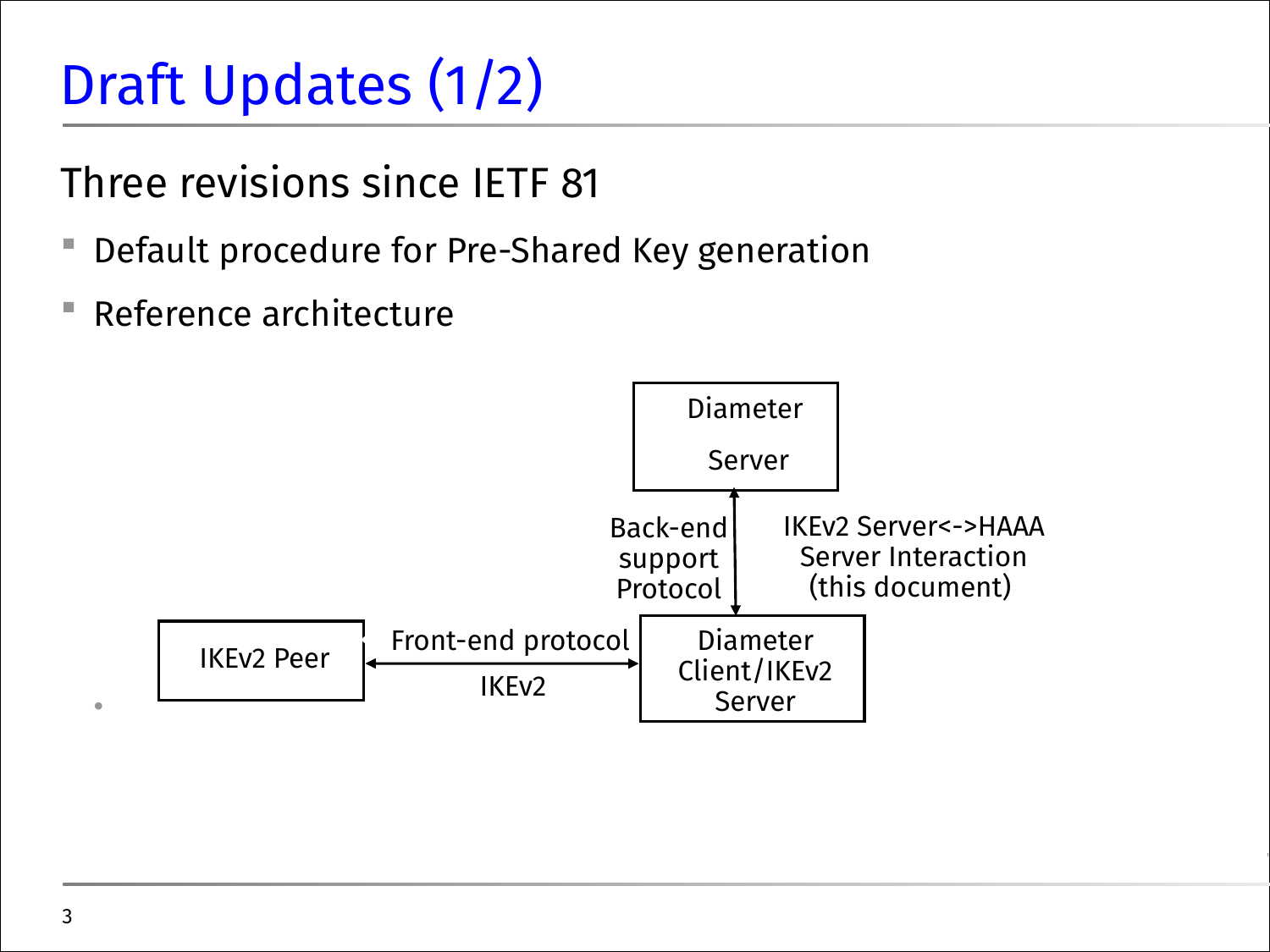

# Draft Updates (1/2)
Three revisions since IETF 81
Default procedure for Pre-Shared Key generation
Reference architecture

Diameter
 Server

IKEv2 Server<->HAAA Server Interaction (this document)
Back-end support Protocol

Front-end protocol
Diameter Client/IKEv2 Server
IKEv2 Peer

IKEv2
3